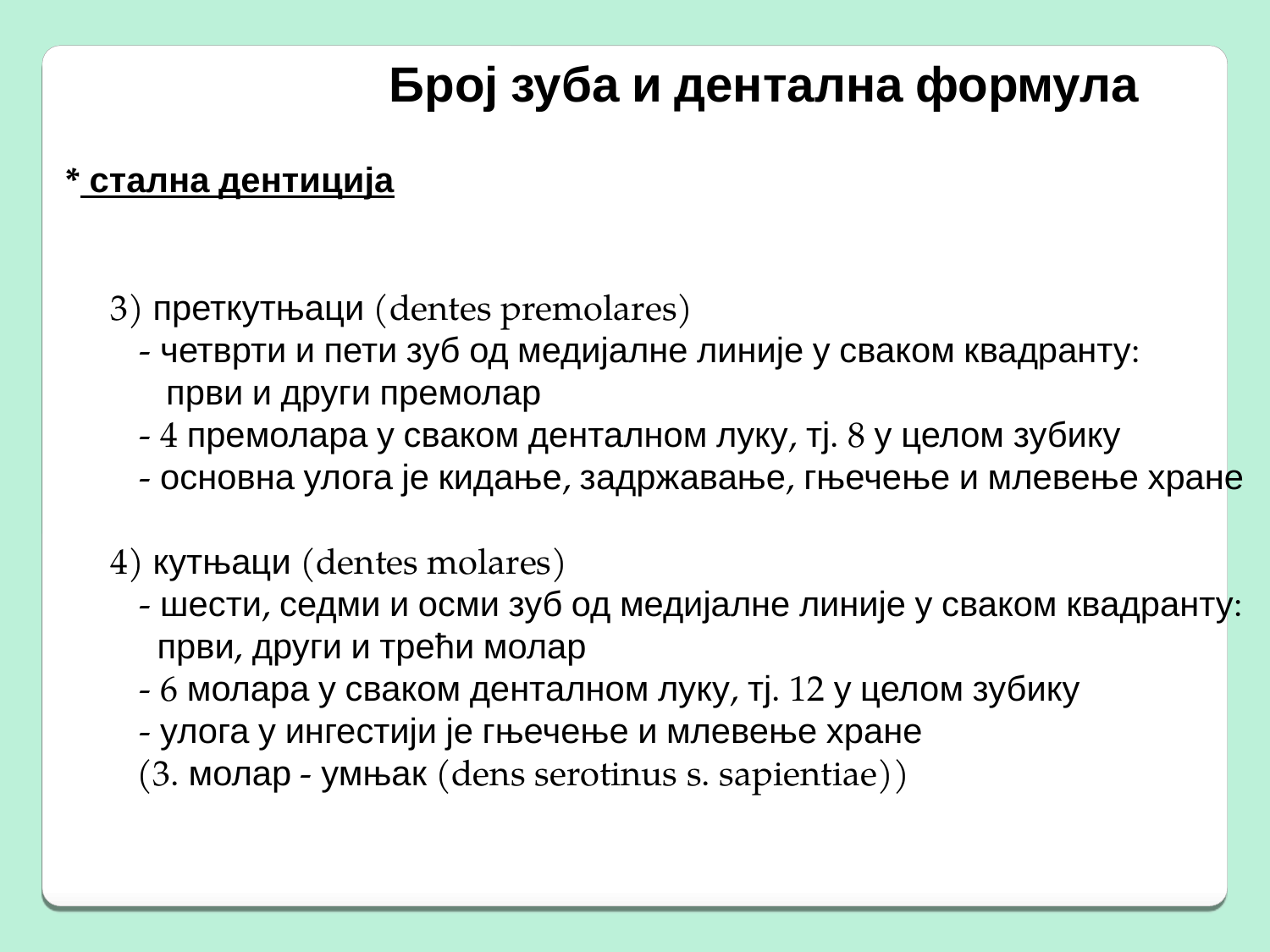

Број зуба и дентална формула

      * стална дентиција

           3) преткутњаци (dentes premolares)
	- четврти и пети зуб од медијалне линије у сваком квадранту:
	   први и други премолар
	- 4 премолара у сваком денталном луку, тј. 8 у целом зубику
	- основна улога је кидање, задржавање, гњечење и млевење хране
           4) кутњаци (dentes molares)
	- шести, седми и осми зуб од медијалне линије у сваком квадранту:
	  први, други и трећи молар
	- 6 молара у сваком денталном луку, тј. 12 у целом зубику
	- улога у ингестији је гњечење и млевење хране
              (3. молар - умњак (dens serotinus s. sapientiae))